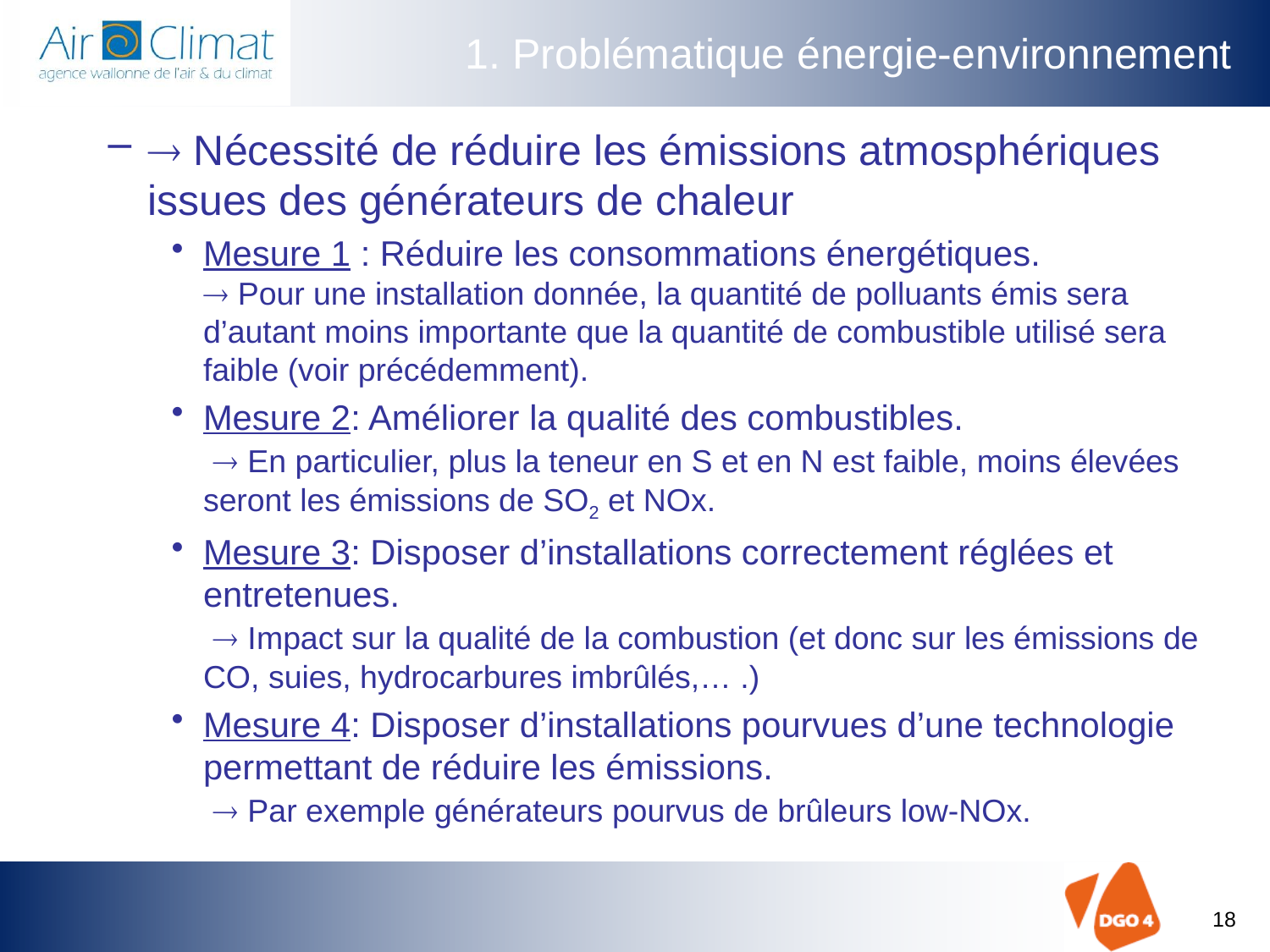

# 1. Problématique énergie-environnement
→ Nécessité de réduire les émissions atmosphériques issues des générateurs de chaleur
Mesure 1 : Réduire les consommations énergétiques.
→ Pour une installation donnée, la quantité de polluants émis sera d’autant moins importante que la quantité de combustible utilisé sera faible (voir précédemment).
Mesure 2: Améliorer la qualité des combustibles.
 → En particulier, plus la teneur en S et en N est faible, moins élevées seront les émissions de SO2 et NOx.
Mesure 3: Disposer d’installations correctement réglées et entretenues.
 → Impact sur la qualité de la combustion (et donc sur les émissions de CO, suies, hydrocarbures imbrûlés,… .)
Mesure 4: Disposer d’installations pourvues d’une technologie permettant de réduire les émissions.
 → Par exemple générateurs pourvus de brûleurs low-NOx.

18